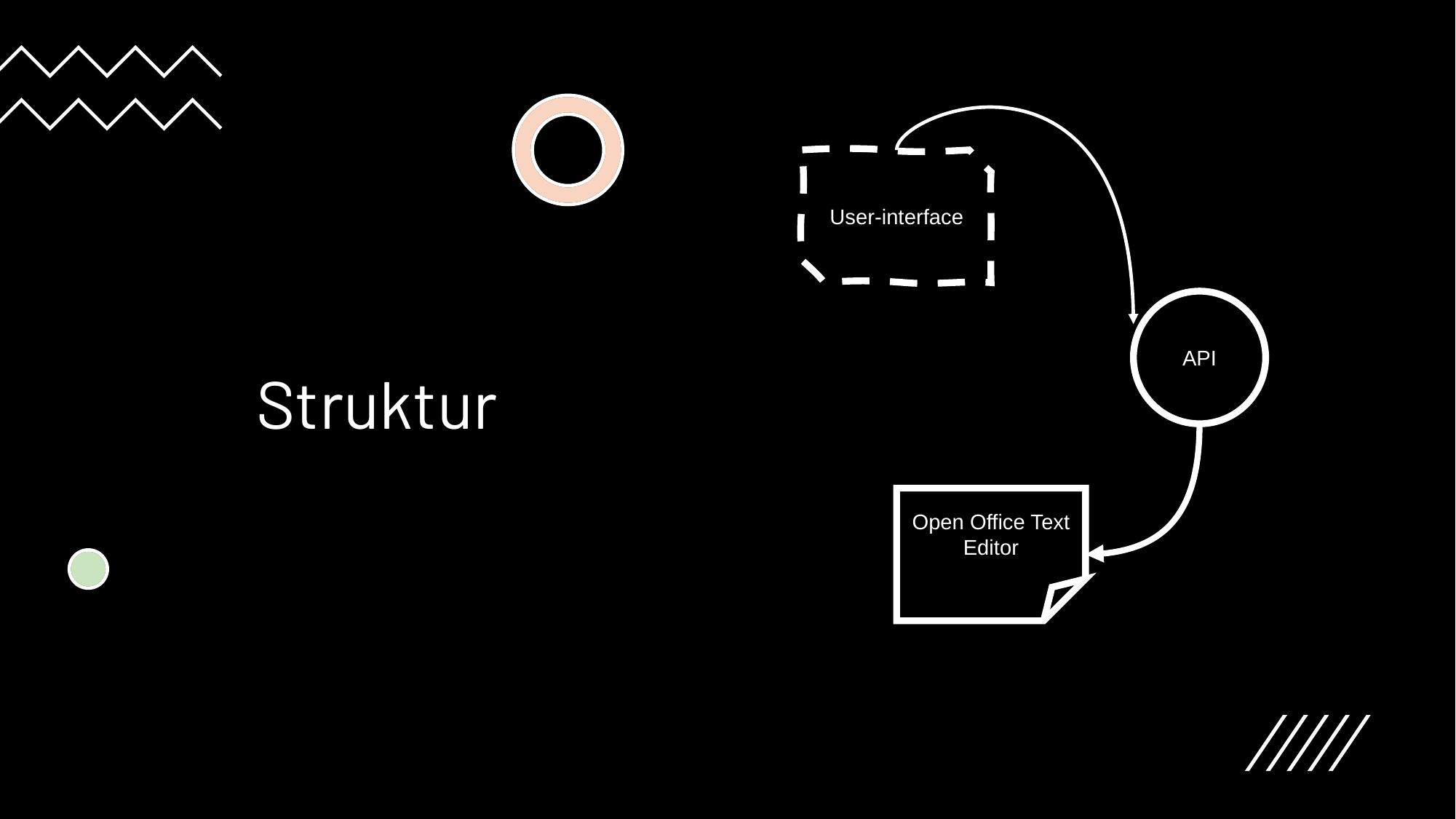

User-interface
# Struktur
API
Open Office Text Editor